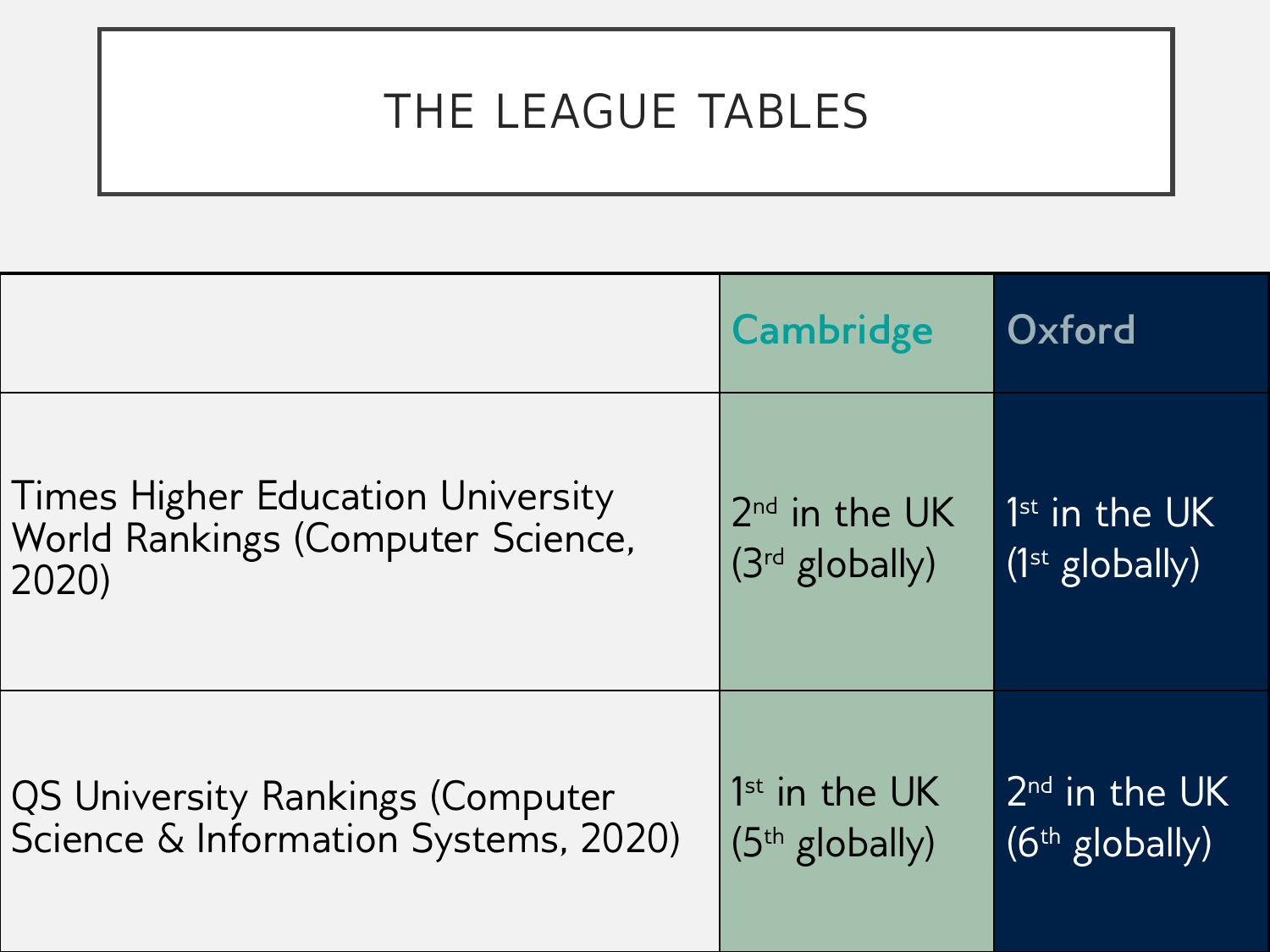

# The League Tables
|  | Cambridge | Oxford |
| --- | --- | --- |
| Times Higher Education University World Rankings (Computer Science, 2020) | 2nd in the UK (3rd globally) | 1st in the UK (1st globally) |
| QS University Rankings (Computer Science & Information Systems, 2020) | 1st in the UK (5th globally) | 2nd in the UK (6th globally) |